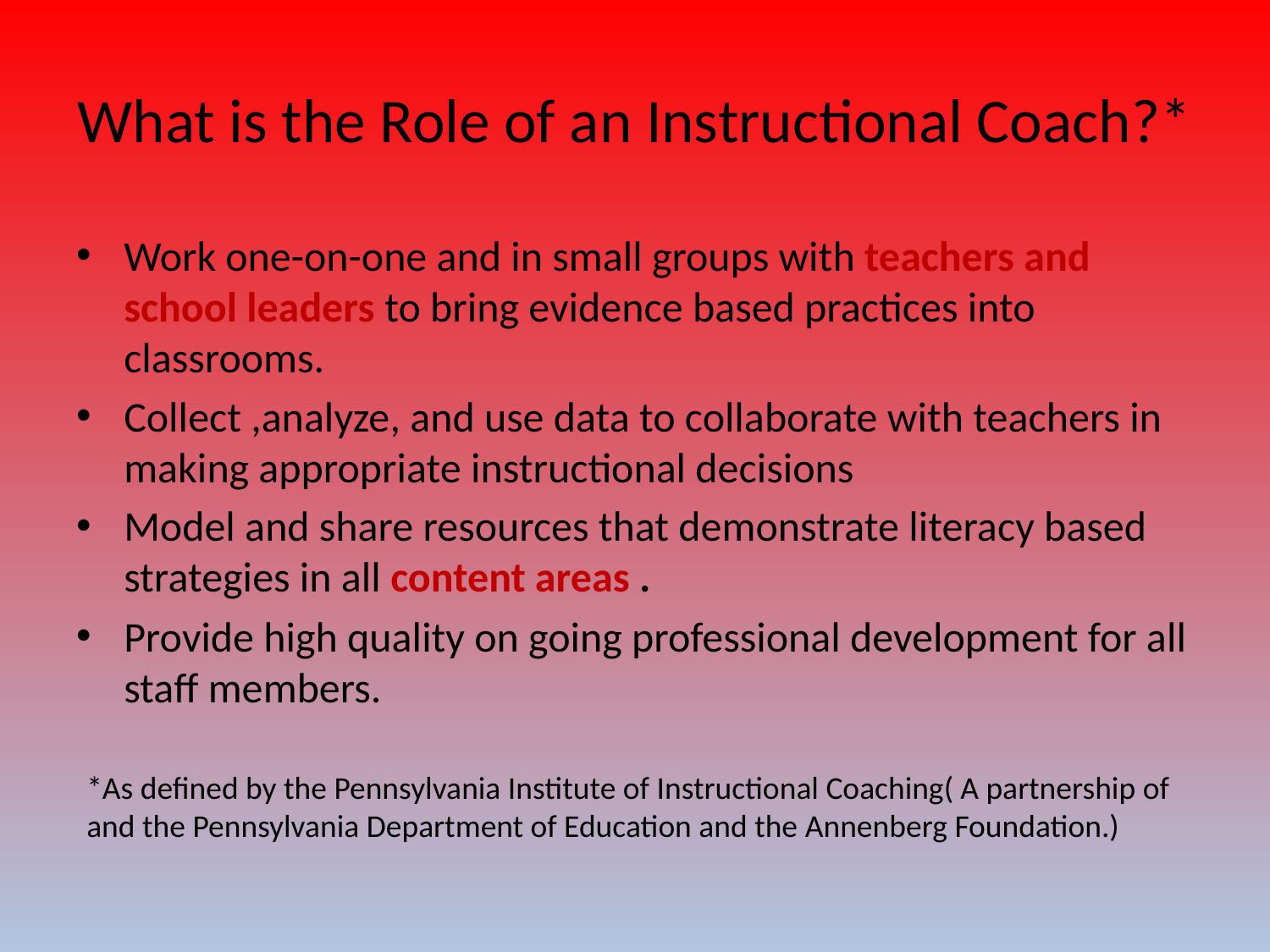

# What is the Role of an Instructional Coach?*
Work one-on-one and in small groups with teachers and school leaders to bring evidence based practices into classrooms.
Collect ,analyze, and use data to collaborate with teachers in making appropriate instructional decisions
Model and share resources that demonstrate literacy based strategies in all content areas .
Provide high quality on going professional development for all staff members.
*As defined by the Pennsylvania Institute of Instructional Coaching( A partnership of and the Pennsylvania Department of Education and the Annenberg Foundation.)